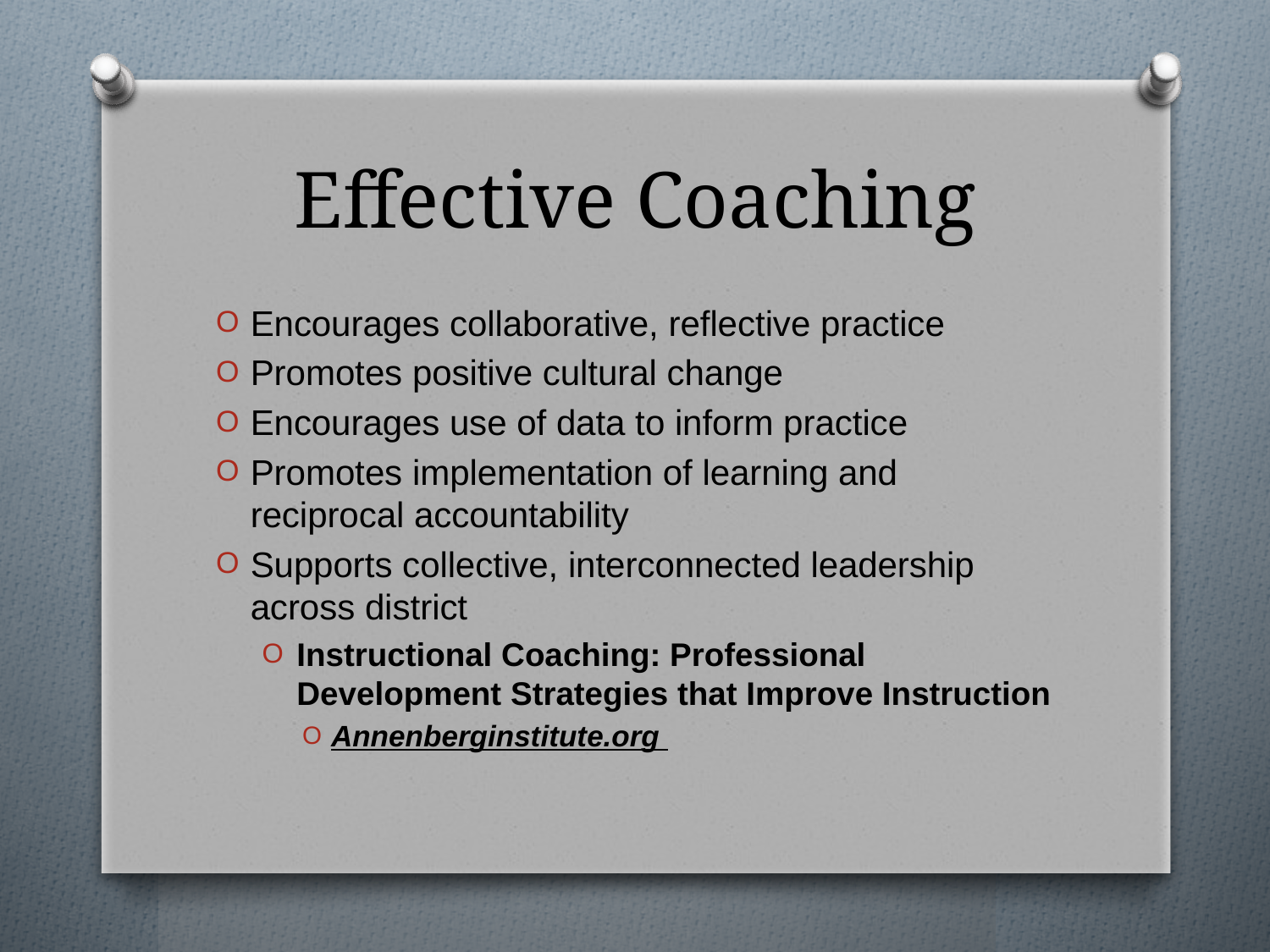

# Effective Coaching
Encourages collaborative, reflective practice
Promotes positive cultural change
Encourages use of data to inform practice
Promotes implementation of learning and reciprocal accountability
Supports collective, interconnected leadership across district
Instructional Coaching: Professional Development Strategies that Improve Instruction
Annenberginstitute.org